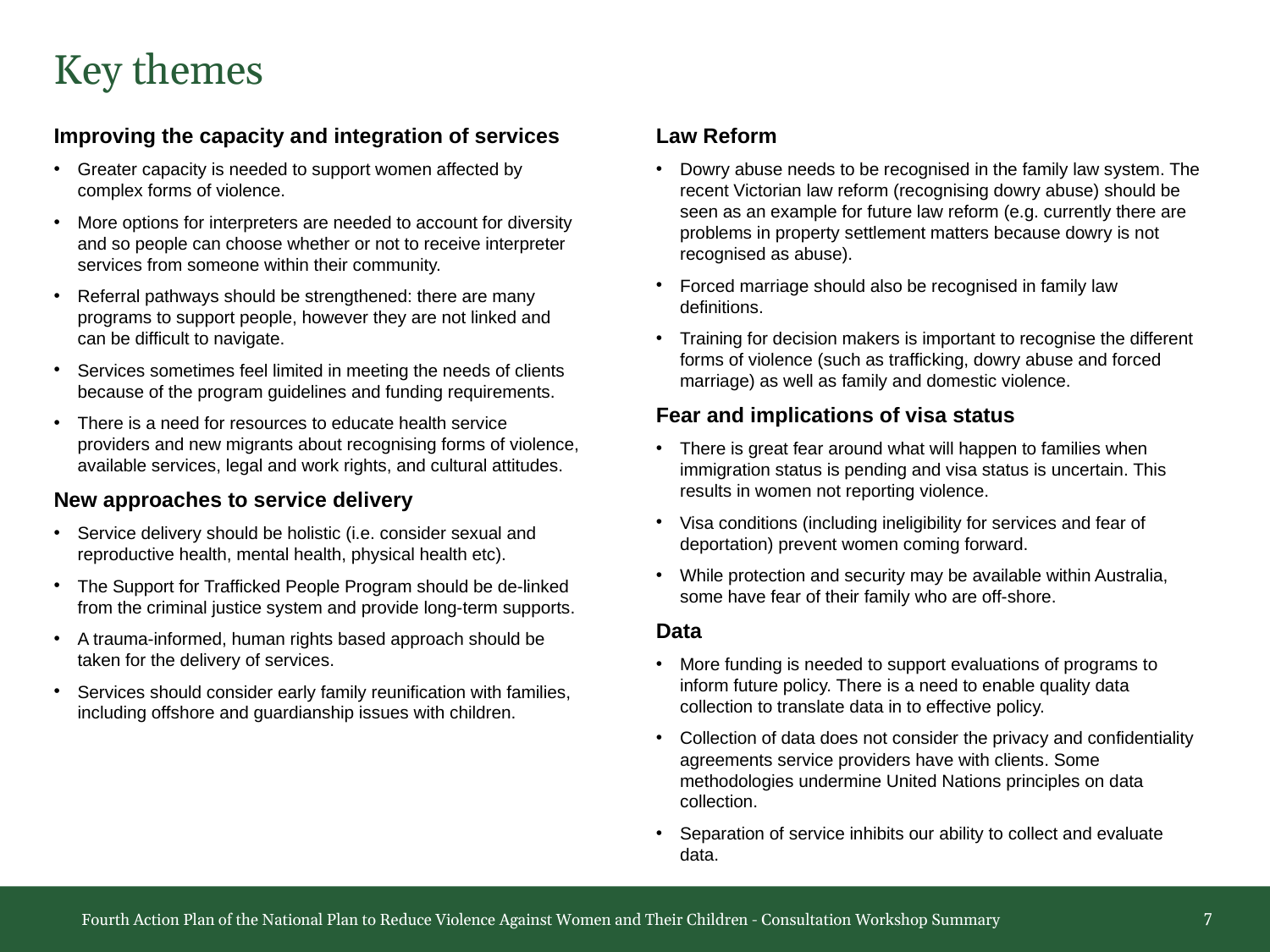

# Key themes
Improving the capacity and integration of services
Greater capacity is needed to support women affected by complex forms of violence.
More options for interpreters are needed to account for diversity and so people can choose whether or not to receive interpreter services from someone within their community.
Referral pathways should be strengthened: there are many programs to support people, however they are not linked and can be difficult to navigate.
Services sometimes feel limited in meeting the needs of clients because of the program guidelines and funding requirements.
There is a need for resources to educate health service providers and new migrants about recognising forms of violence, available services, legal and work rights, and cultural attitudes.
New approaches to service delivery
Service delivery should be holistic (i.e. consider sexual and reproductive health, mental health, physical health etc).
The Support for Trafficked People Program should be de-linked from the criminal justice system and provide long-term supports.
A trauma-informed, human rights based approach should be taken for the delivery of services.
Services should consider early family reunification with families, including offshore and guardianship issues with children.

Law Reform
Dowry abuse needs to be recognised in the family law system. The recent Victorian law reform (recognising dowry abuse) should be seen as an example for future law reform (e.g. currently there are problems in property settlement matters because dowry is not recognised as abuse).
Forced marriage should also be recognised in family law definitions.
Training for decision makers is important to recognise the different forms of violence (such as trafficking, dowry abuse and forced marriage) as well as family and domestic violence.
Fear and implications of visa status
There is great fear around what will happen to families when immigration status is pending and visa status is uncertain. This results in women not reporting violence.
Visa conditions (including ineligibility for services and fear of deportation) prevent women coming forward.
While protection and security may be available within Australia, some have fear of their family who are off-shore.
Data
More funding is needed to support evaluations of programs to inform future policy. There is a need to enable quality data collection to translate data in to effective policy.
Collection of data does not consider the privacy and confidentiality agreements service providers have with clients. Some methodologies undermine United Nations principles on data collection.
Separation of service inhibits our ability to collect and evaluate data.

7
Fourth Action Plan of the National Plan to Reduce Violence Against Women and Their Children - Consultation Workshop Summary